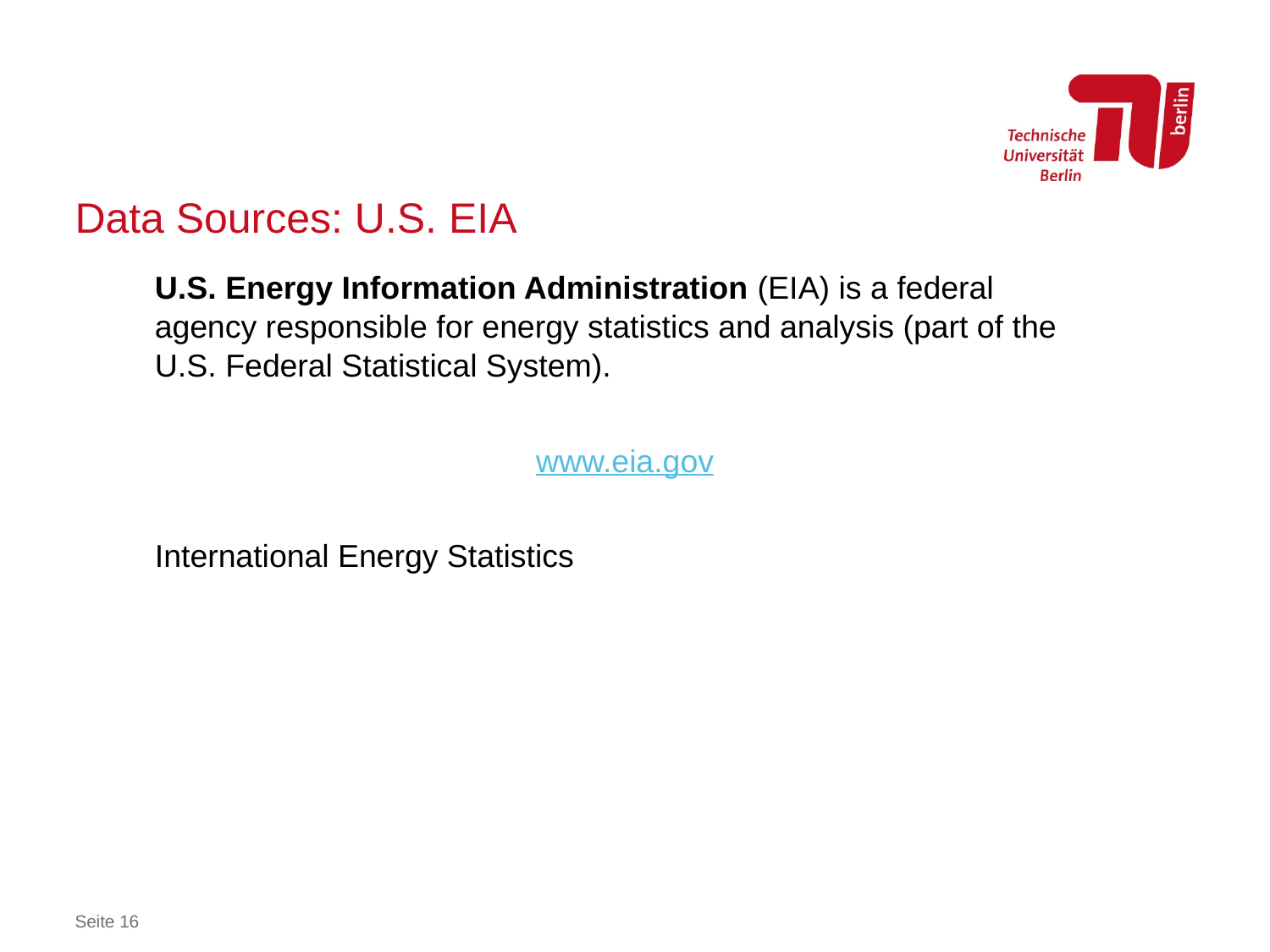

# Data Sources: U.S. EIA
U.S. Energy Information Administration (EIA) is a federal agency responsible for energy statistics and analysis (part of the U.S. Federal Statistical System).

www.eia.gov

International Energy Statistics

Seite 16